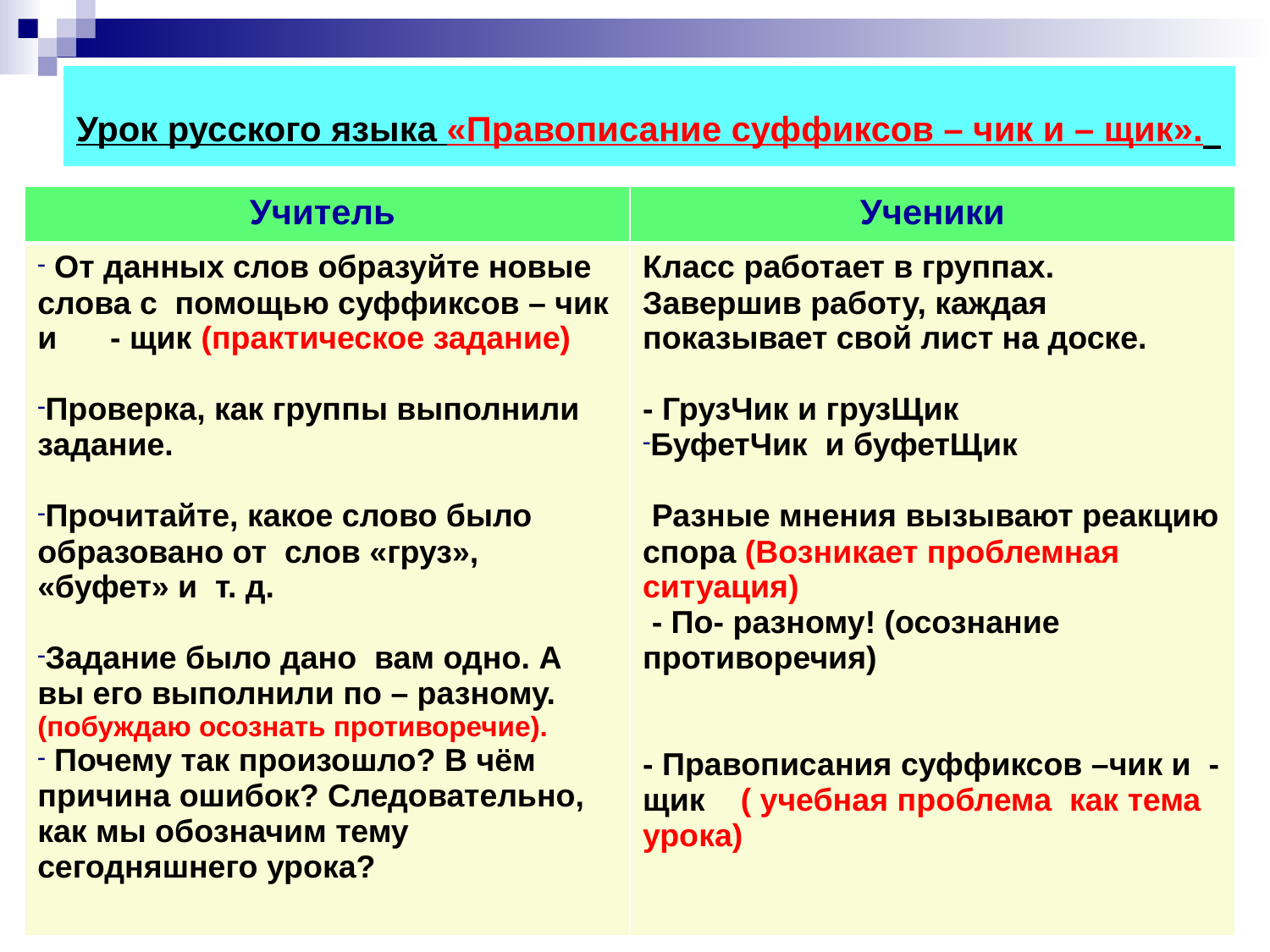

Урок русского языка «Правописание суффиксов – чик и – щик».
| Учитель | Ученики |
| --- | --- |
| От данных слов образуйте новые слова с помощью суффиксов – чик и - щик (практическое задание) Проверка, как группы выполнили задание. Прочитайте, какое слово было образовано от слов «груз», «буфет» и т. д. Задание было дано вам одно. А вы его выполнили по – разному. (побуждаю осознать противоречие). Почему так произошло? В чём причина ошибок? Следовательно, как мы обозначим тему сегодняшнего урока? | Класс работает в группах. Завершив работу, каждая показывает свой лист на доске. - ГрузЧик и грузЩик БуфетЧик и буфетЩик Разные мнения вызывают реакцию спора (Возникает проблемная ситуация) - По- разному! (осознание противоречия) - Правописания суффиксов –чик и -щик ( учебная проблема как тема урока) |